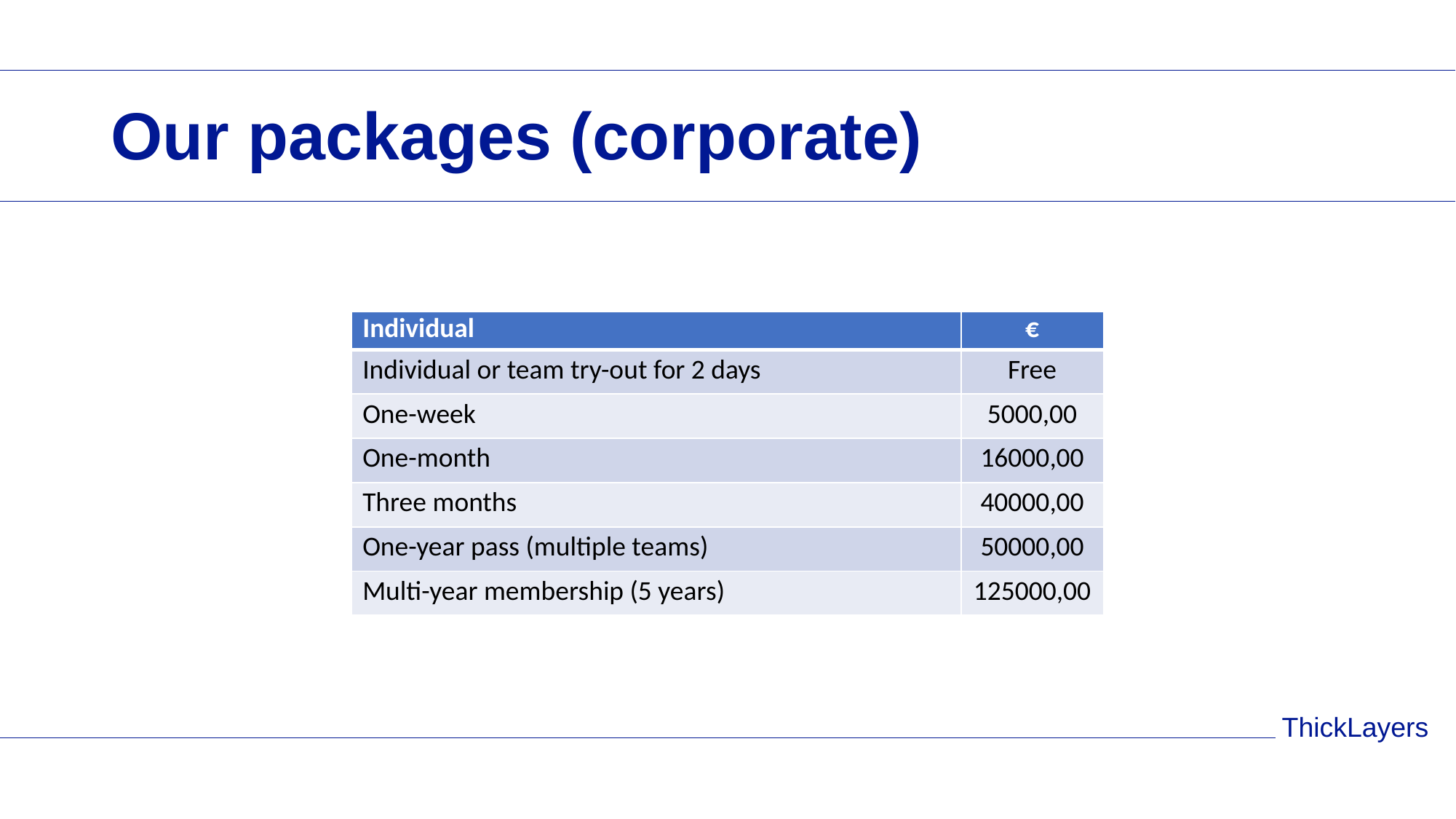

# Our packages (corporate)
| Individual | € |
| --- | --- |
| Individual or team try-out for 2 days | Free |
| One-week | 5000,00 |
| One-month | 16000,00 |
| Three months | 40000,00 |
| One-year pass (multiple teams) | 50000,00 |
| Multi-year membership (5 years) | 125000,00 |